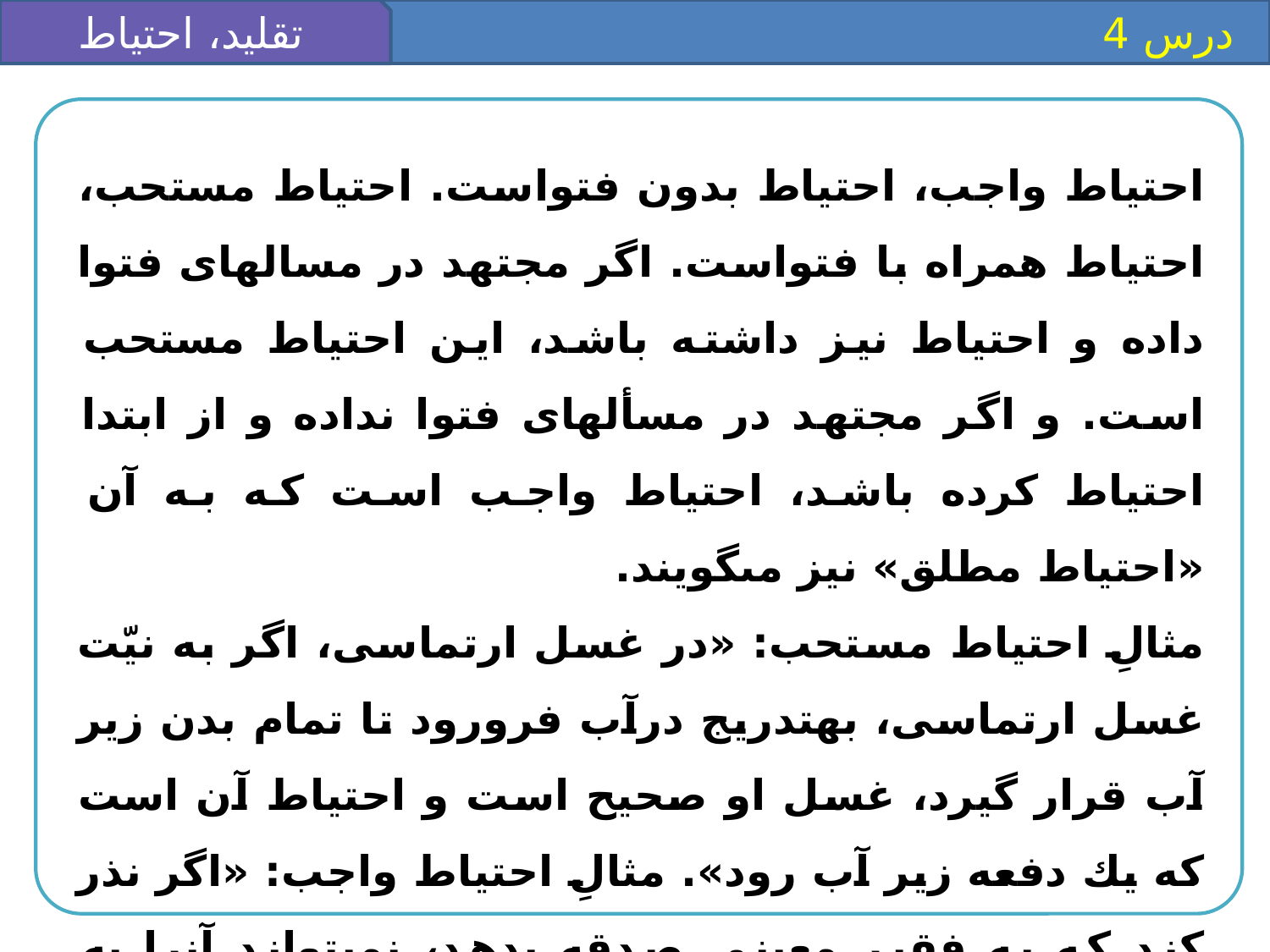

تقليد، احتياط
 درس 4

احتياط واجب، احتياط بدون فتواست. احتياط مستحب، احتياط همراه با فتواست. اگر مجتهد در مساله‏اى فتوا داده و احتياط نيز داشته باشد، اين احتياط مستحب است. و اگر مجتهد در مسأله‏اى فتوا نداده و از ابتدا احتياط كرده باشد، احتياط واجب است كه به آن «احتياط مطلق» نيز مى‏گويند.
مثالِ احتياط مستحب: «در غسل ارتماسى، اگر به نيّت غسل ارتماسى، به‏تدريج درآب فرورود تا تمام بدن زير آب قرار گيرد، غسل او صحيح است و احتياط آن است كه يك دفعه زير آب رود». مثالِ احتياط واجب: «اگر نذر كند كه به فقير معينى صدقه بدهد، نمى‏تواند آن‏را به فقير ديگرى بدهد و اگر آن فقير بميرد، بنابر احتياط بايد به ورثه او بپردازد.»